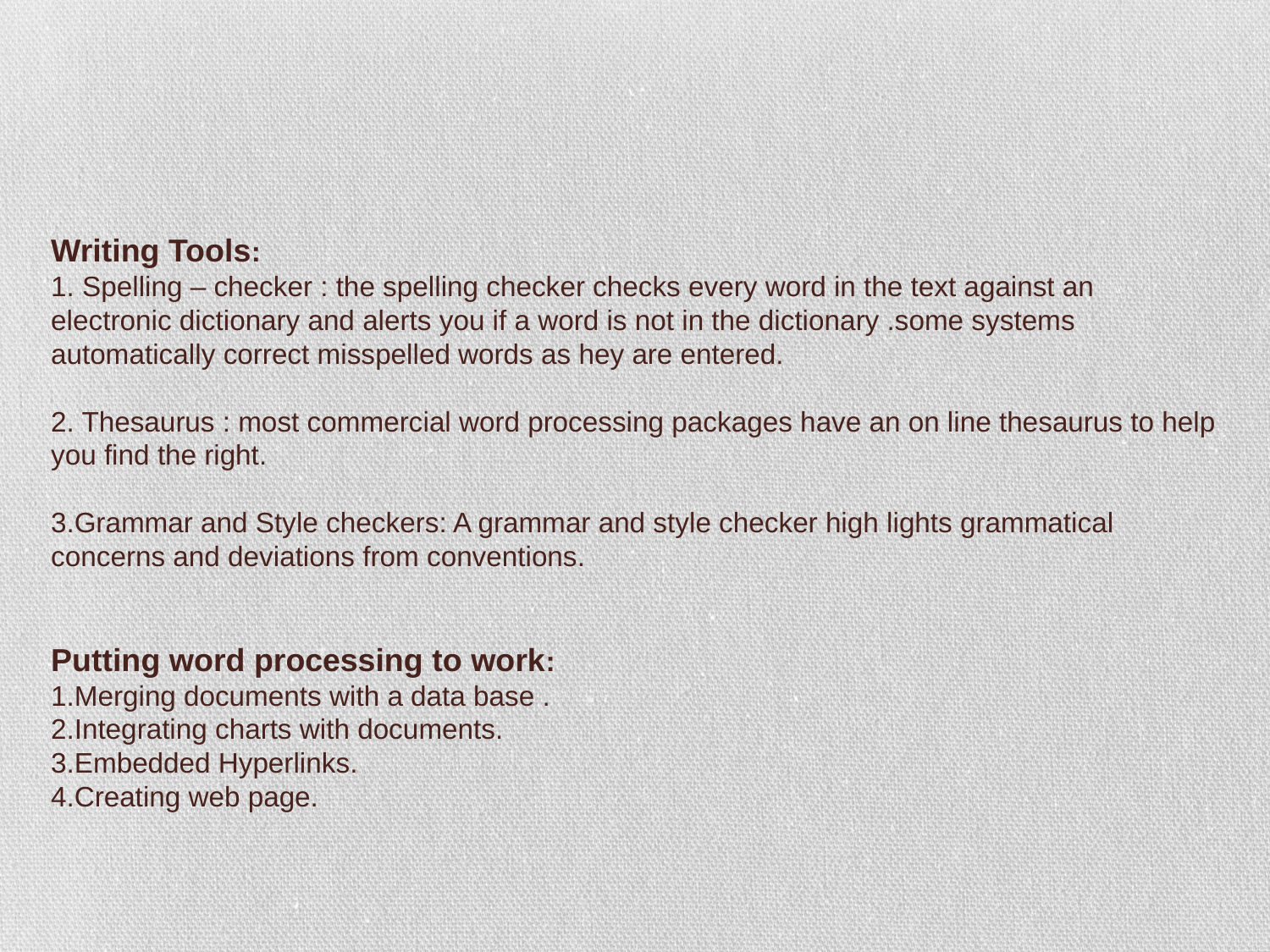

# Writing Tools: 1. Spelling – checker : the spelling checker checks every word in the text against an electronic dictionary and alerts you if a word is not in the dictionary .some systems automatically correct misspelled words as hey are entered. 2. Thesaurus : most commercial word processing packages have an on line thesaurus to help you find the right. 3.Grammar and Style checkers: A grammar and style checker high lights grammatical concerns and deviations from conventions. Putting word processing to work: 1.Merging documents with a data base . 2.Integrating charts with documents. 3.Embedded Hyperlinks. 4.Creating web page.